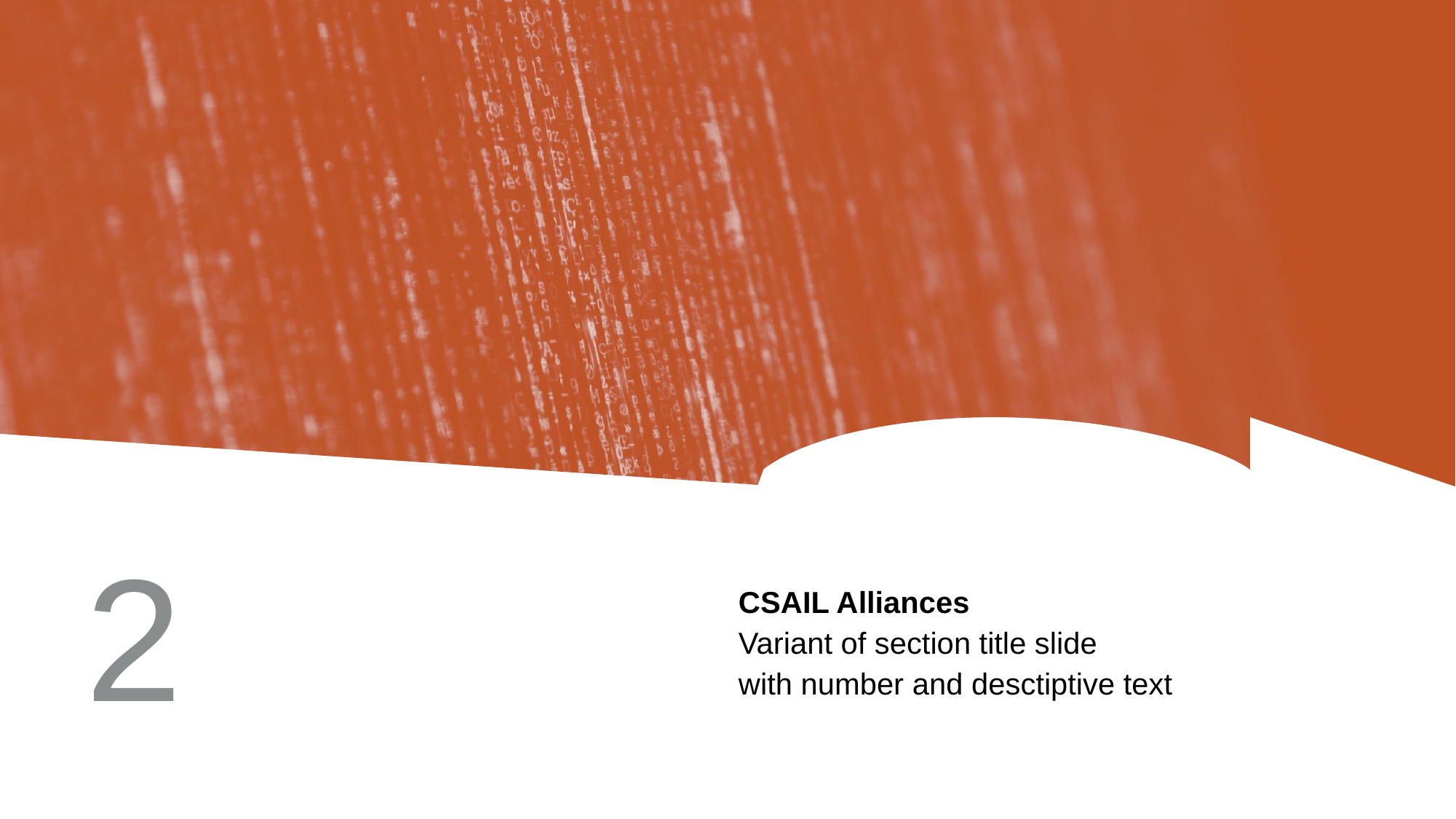

CSAIL Alliances
Variant of section title slide
with number and desctiptive text
# 2
© 2019 Name Last name, MIT CSAIL